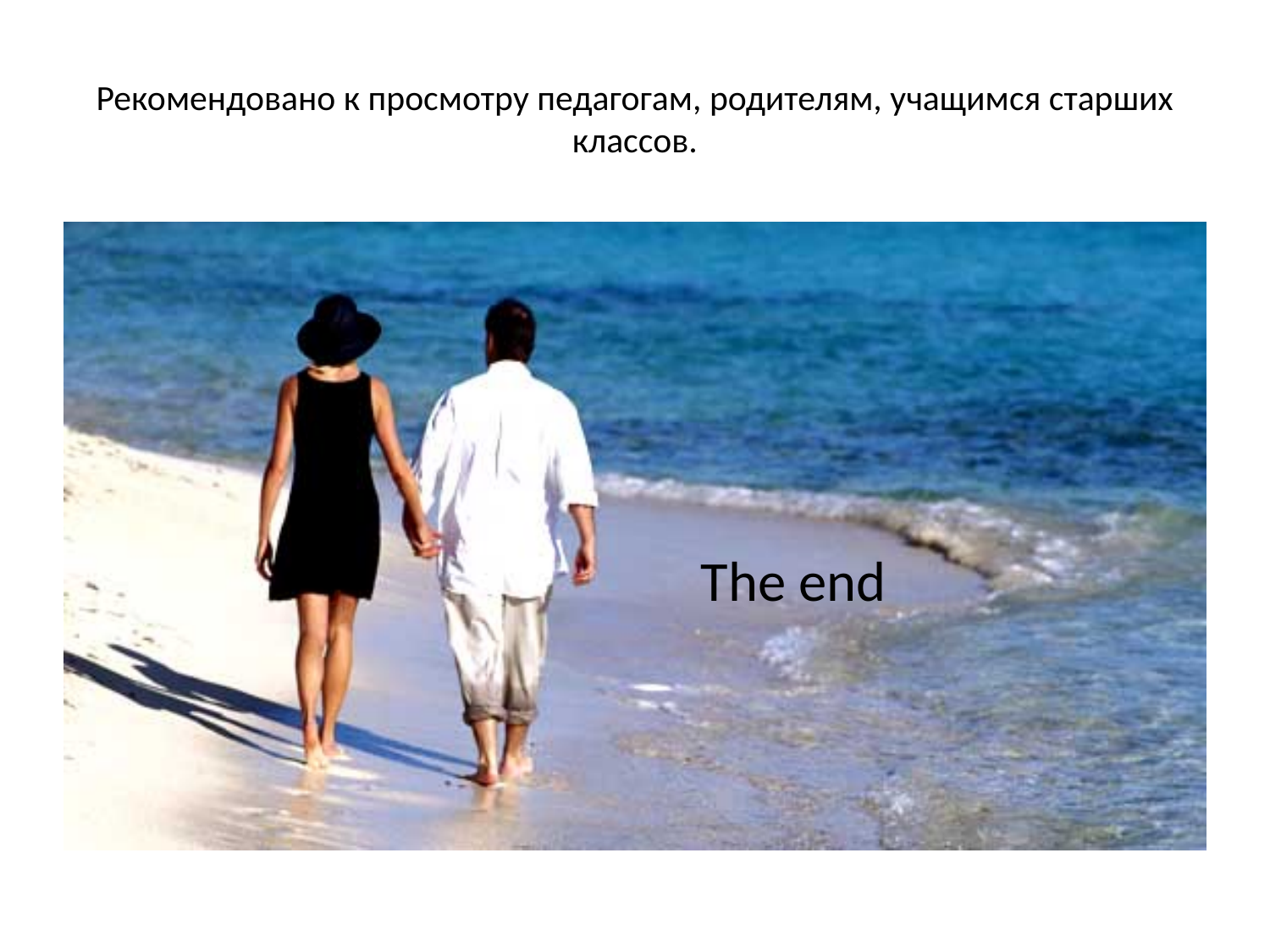

# Рекомендовано к просмотру педагогам, родителям, учащимся старших классов.

                         The end